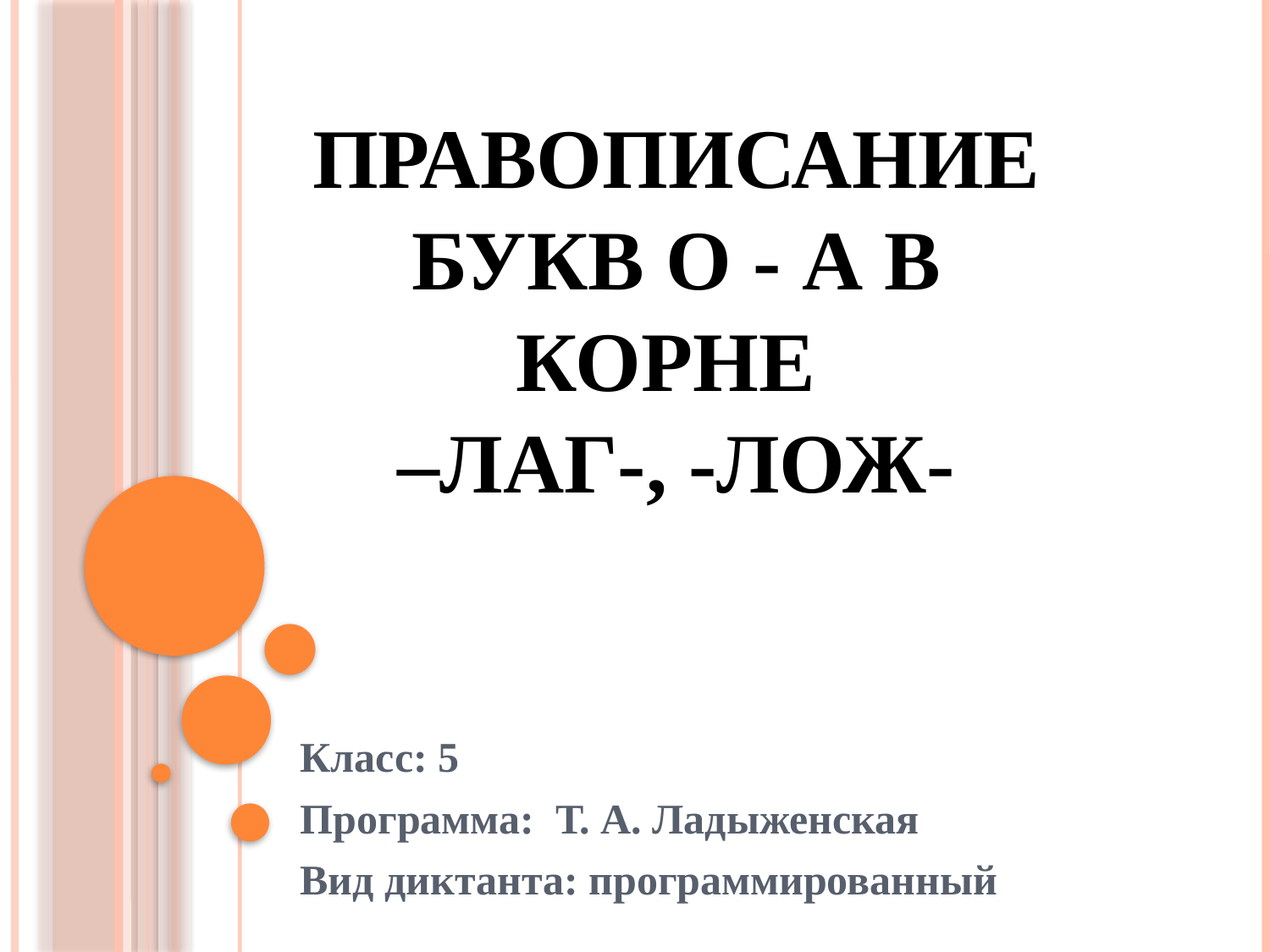

# Правописание букв о - а в корне –лаг-, -лож-
Класс: 5
Программа:  Т. А. Ладыженская
Вид диктанта: программированный